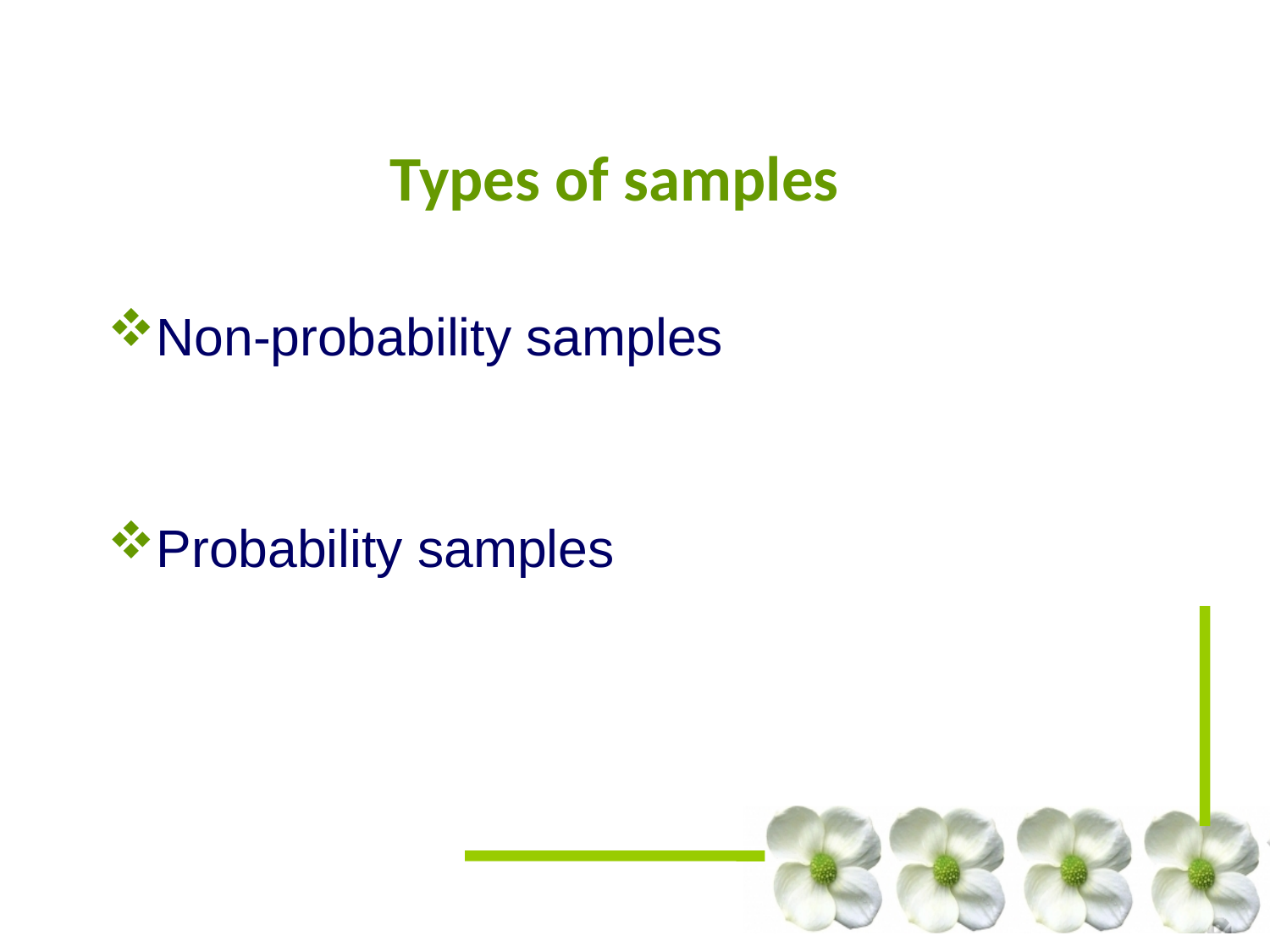

# Types of samples

Non-probability samples

Probability samples